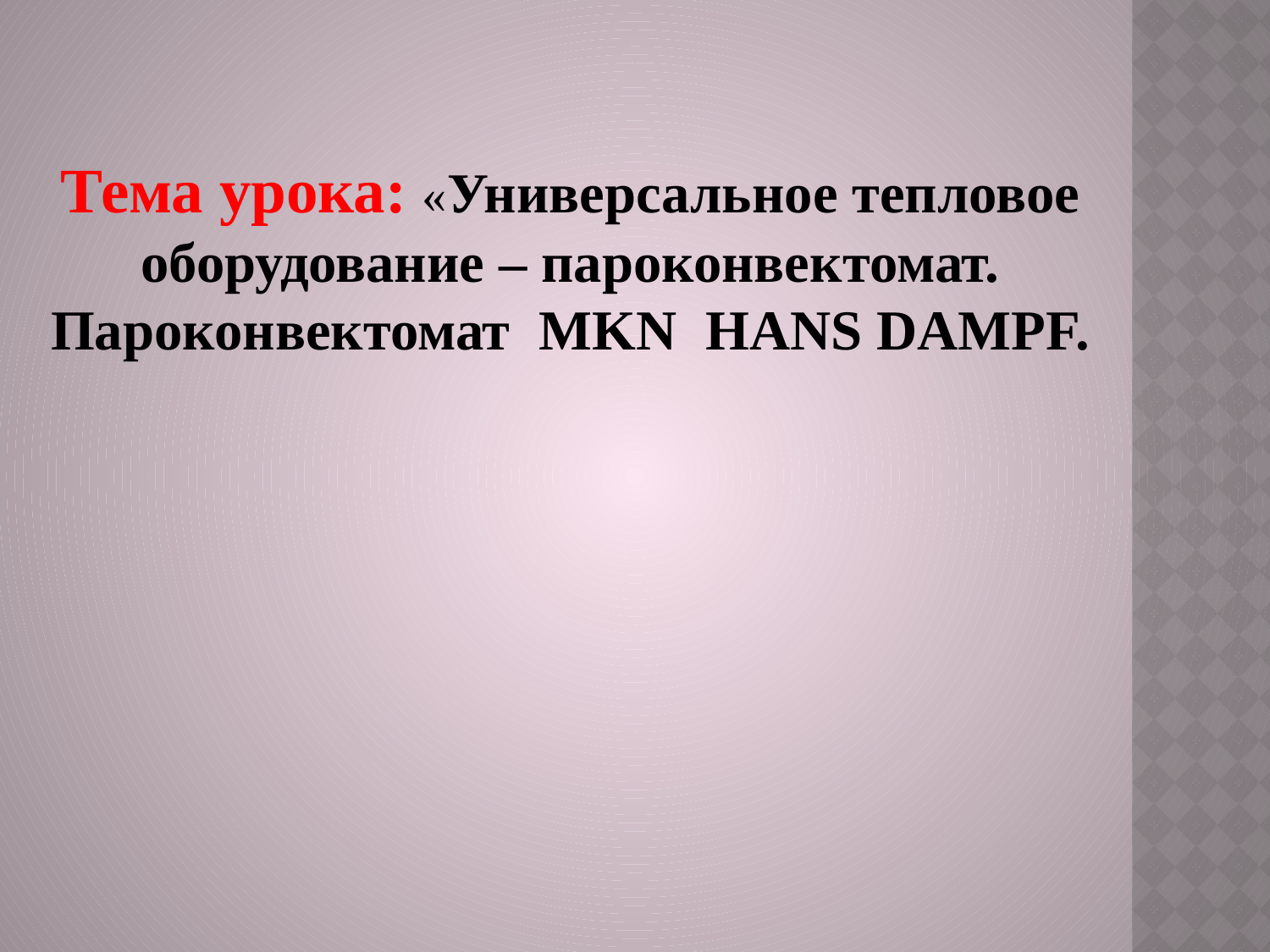

Тема урока: «Универсальное тепловое оборудование – пароконвектомат. Пароконвектомат  MKN  HANS DAMPF.
#